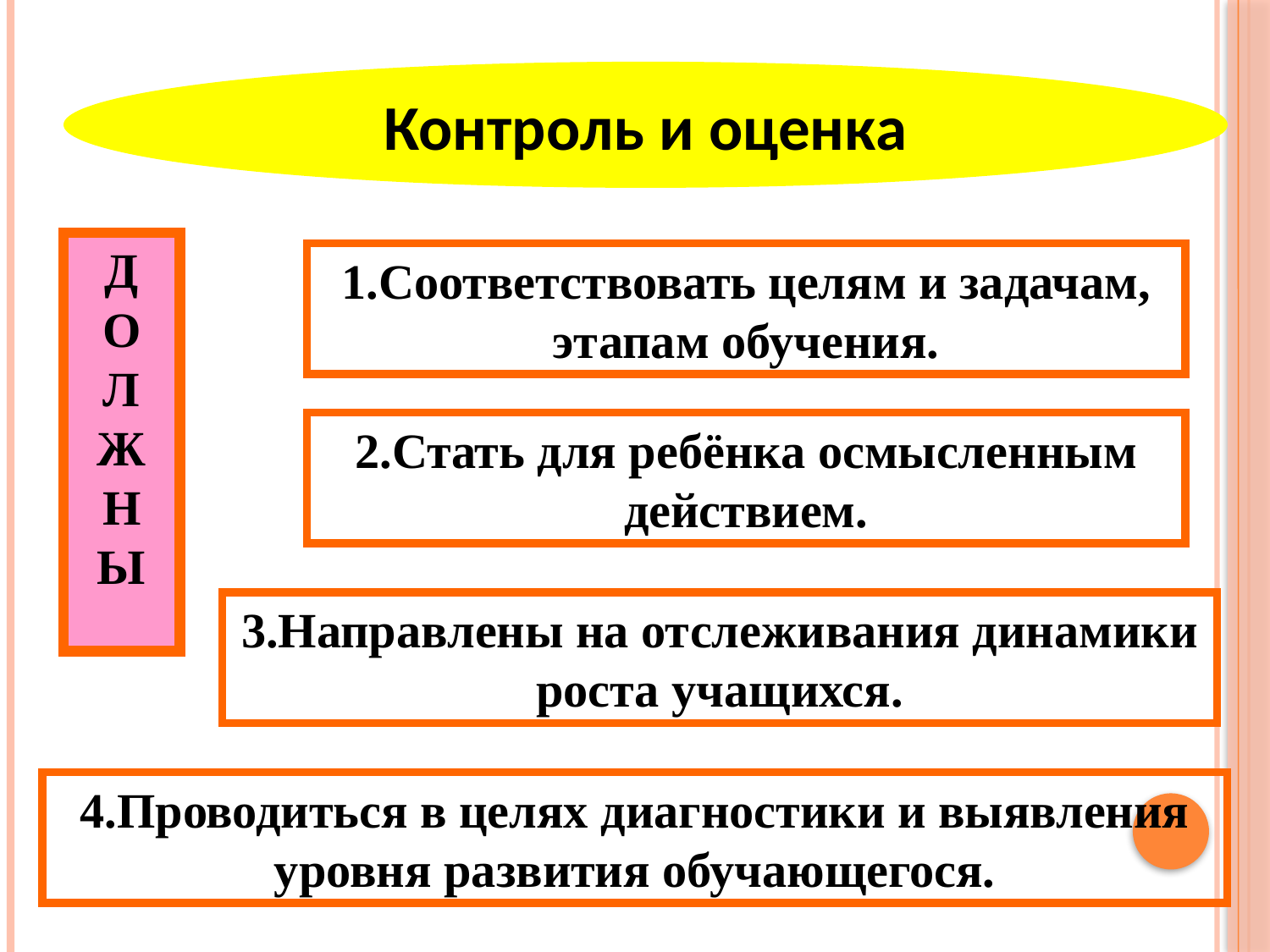

Контроль и оценка
Д
О
Л
Ж
Н
Ы

1.Соответствовать целям и задачам, этапам обучения.
2.Стать для ребёнка осмысленным действием.
3.Направлены на отслеживания динамики роста учащихся.
4.Проводиться в целях диагностики и выявления уровня развития обучающегося.